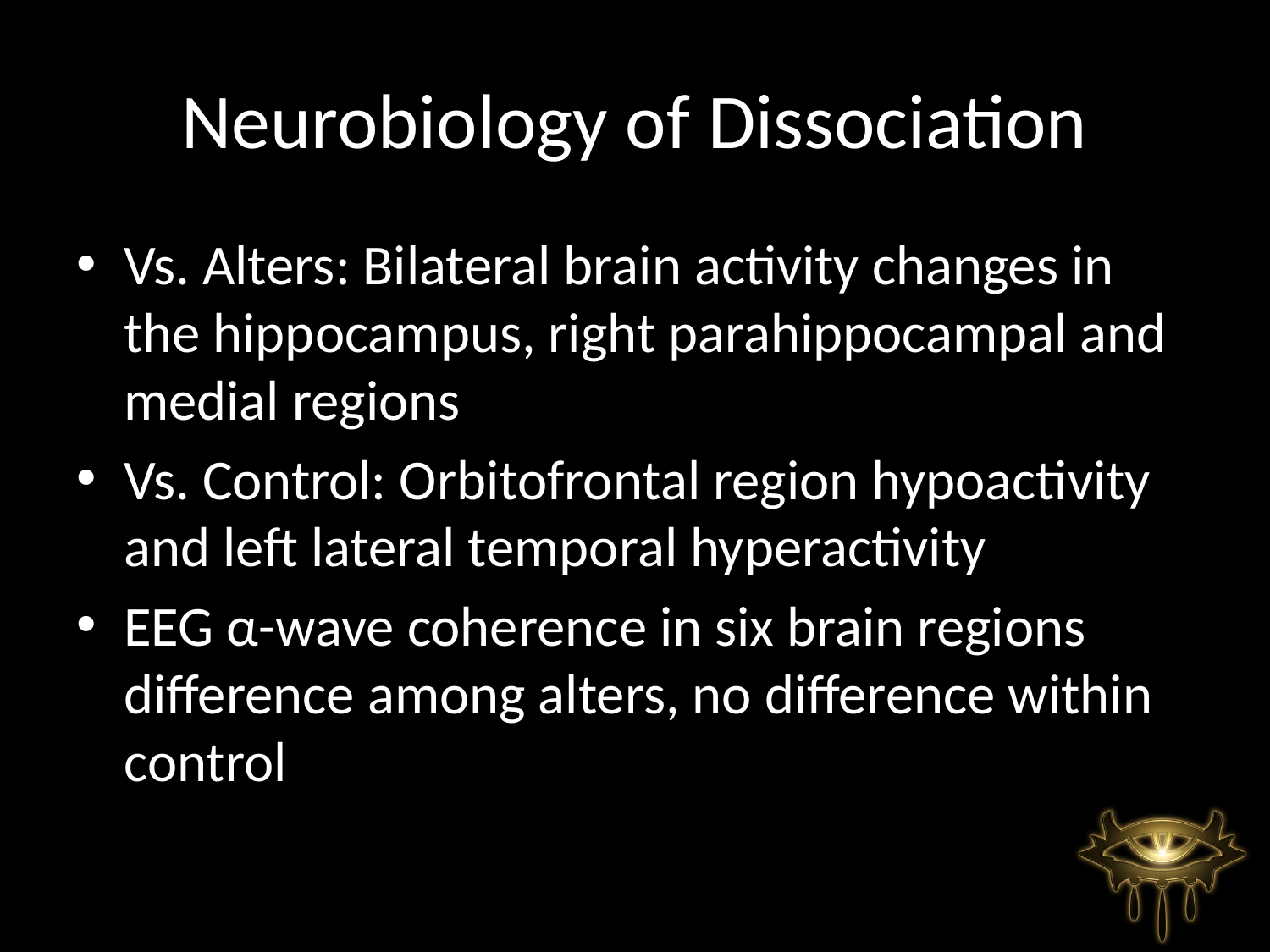

# Neurobiology of Dissociation
Vs. Alters: Bilateral brain activity changes in the hippocampus, right parahippocampal and medial regions
Vs. Control: Orbitofrontal region hypoactivity and left lateral temporal hyperactivity
EEG α-wave coherence in six brain regions difference among alters, no difference within control